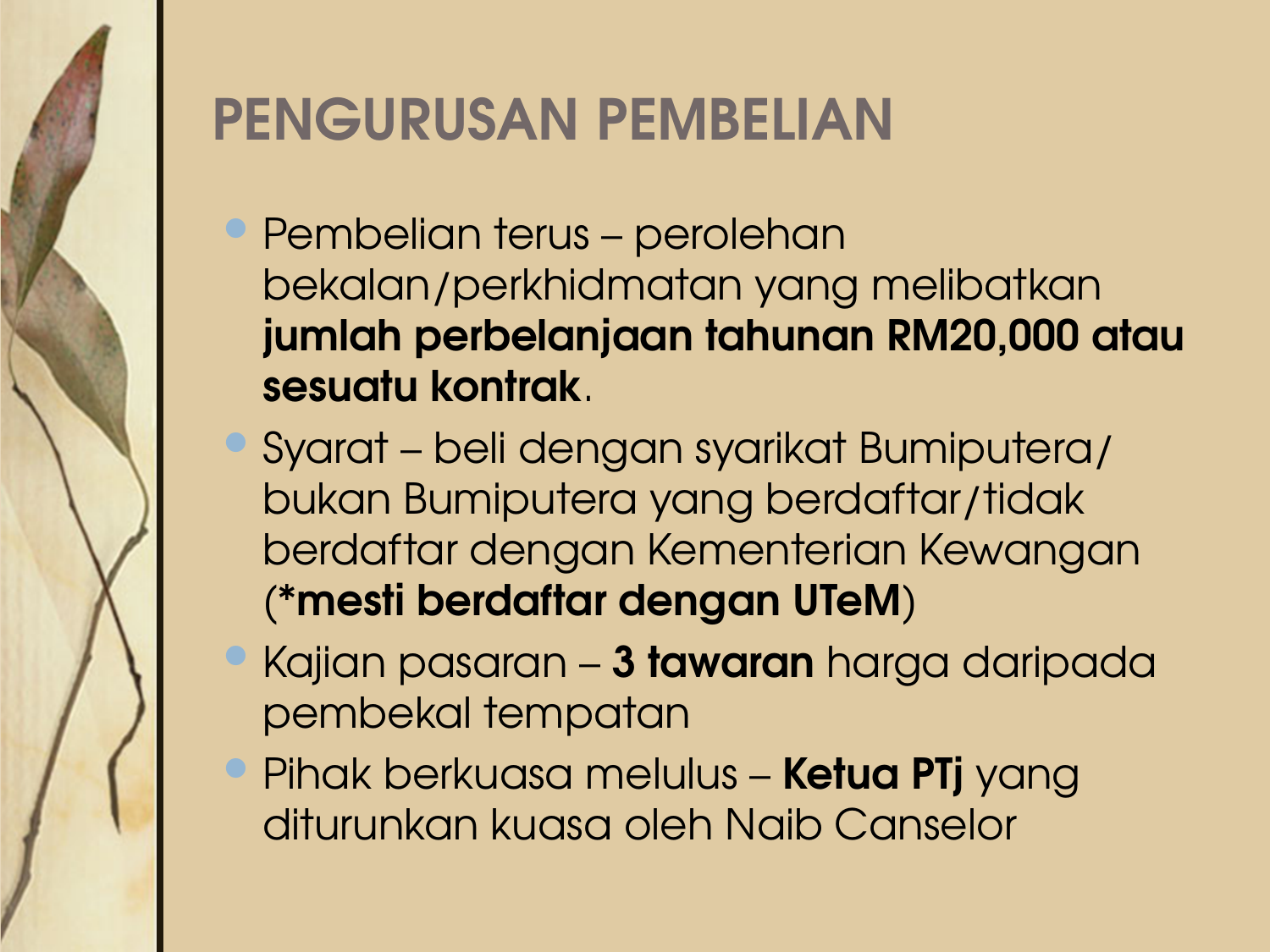

# PENGURUSAN PEMBELIAN
Pembelian terus – perolehan bekalan/perkhidmatan yang melibatkan jumlah perbelanjaan tahunan RM20,000 atau sesuatu kontrak.
Syarat – beli dengan syarikat Bumiputera/ bukan Bumiputera yang berdaftar/tidak berdaftar dengan Kementerian Kewangan (*mesti berdaftar dengan UTeM)
Kajian pasaran – 3 tawaran harga daripada pembekal tempatan
Pihak berkuasa melulus – Ketua PTj yang diturunkan kuasa oleh Naib Canselor